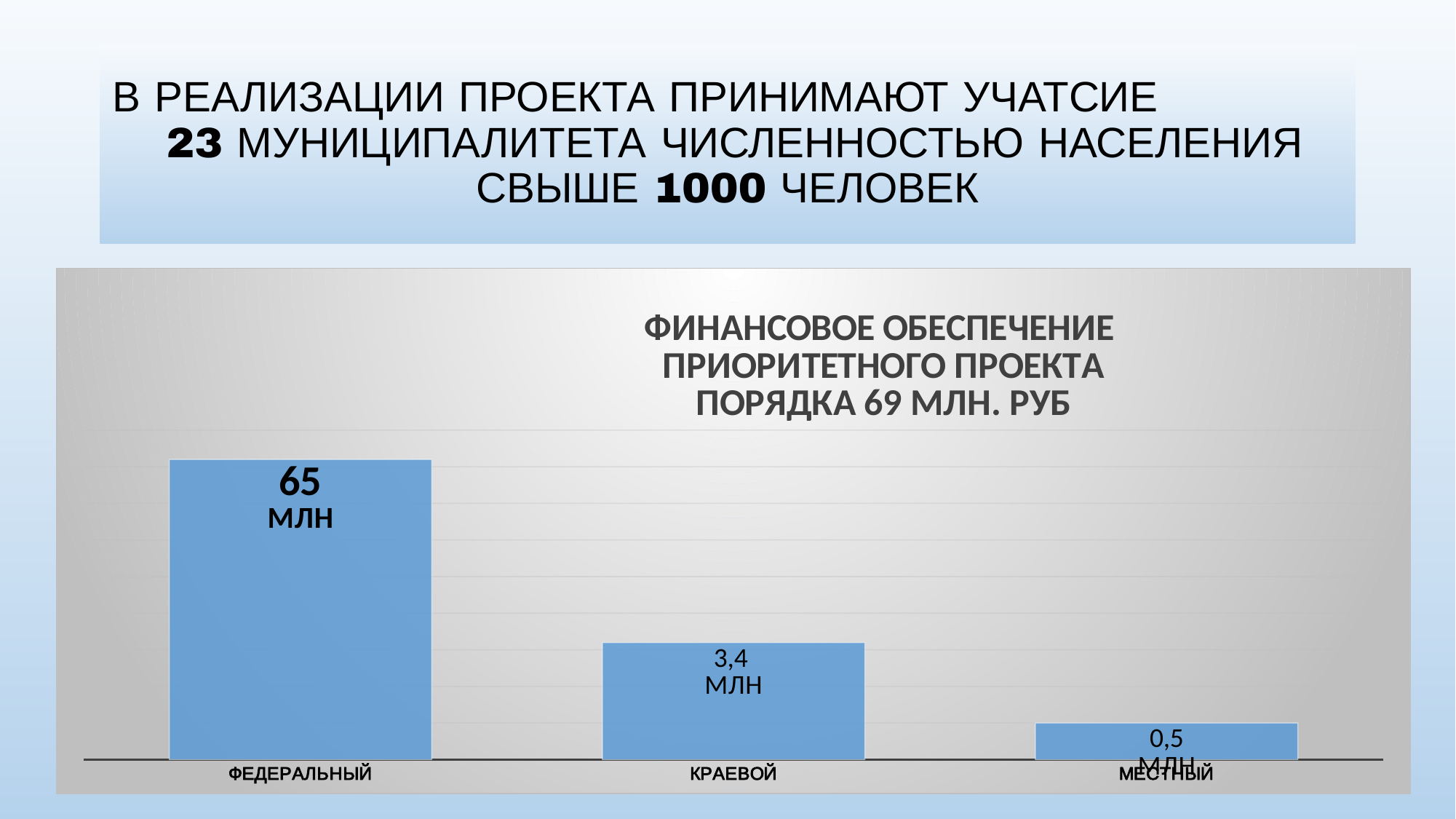

# В РЕАЛИЗАЦИИ ПРОЕКТА ПРИНИМАЮТ УЧАТСИЕ               23 МУНИЦИПАЛИТЕТА ЧИСЛЕННОСТЬЮ НАСЕЛЕНИЯ СВЫШЕ 1000 ЧЕЛОВЕК

### Chart: ФИНАНСОВОЕ ОБЕСПЕЧЕНИЕ
ПРИОРИТЕТНОГО ПРОЕКТА
ПОРЯДКА 69 МЛН. РУБ

| Category | Продажи |
|---|---|
| ФЕДЕРАЛЬНЫЙ | 8.2 |
| КРАЕВОЙ | 3.2 |
| МЕСТНЫЙ | 1.0 |